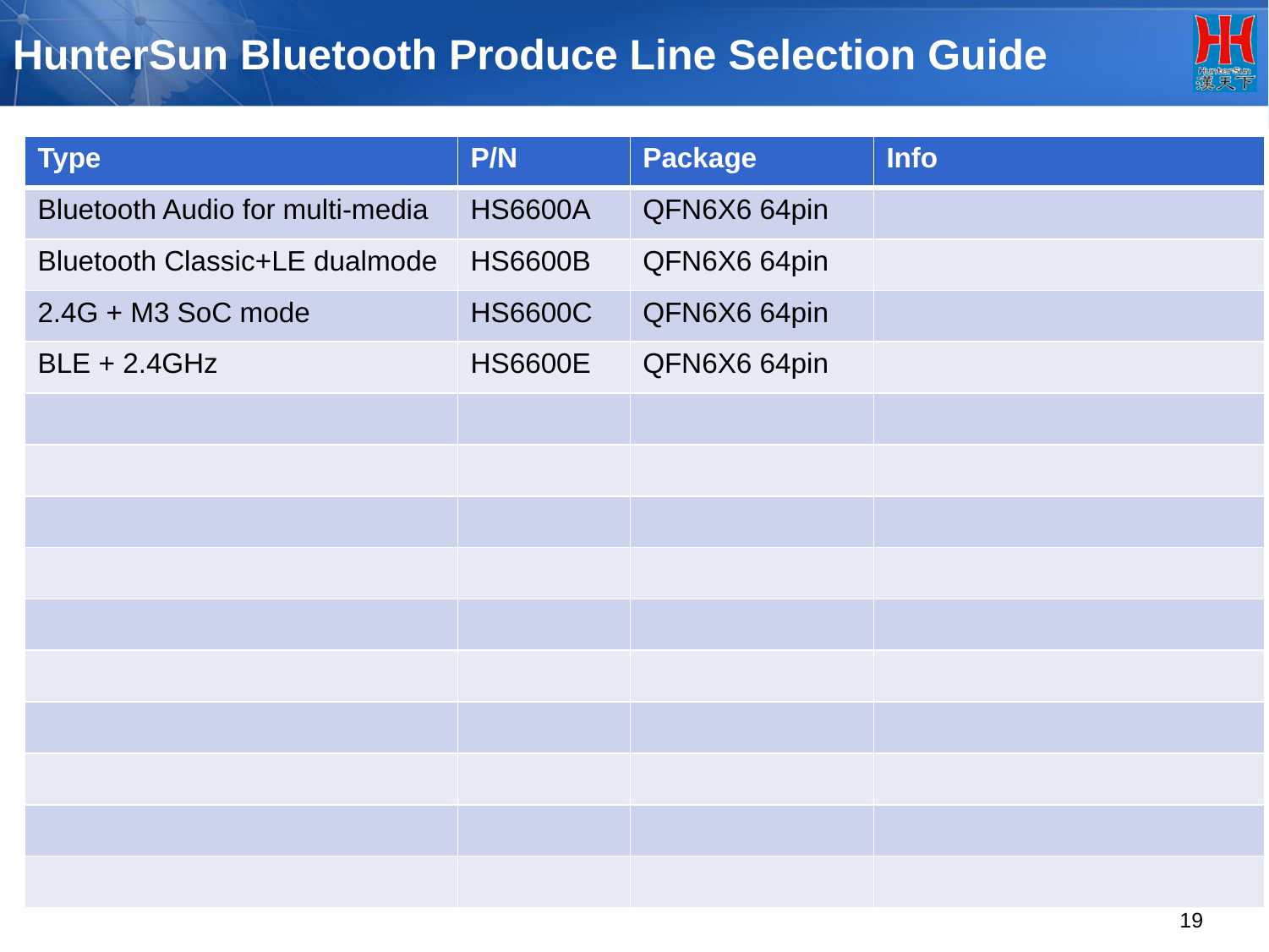

HunterSun Bluetooth Produce Line Selection Guide
| Type | P/N | Package | Info |
| --- | --- | --- | --- |
| Bluetooth Audio for multi-media | HS6600A | QFN6X6 64pin |  |
| Bluetooth Classic+LE dualmode | HS6600B | QFN6X6 64pin |  |
| 2.4G + M3 SoC mode | HS6600C | QFN6X6 64pin |  |
| BLE + 2.4GHz | HS6600E | QFN6X6 64pin |  |
|  |  |  |  |
|  |  |  |  |
|  |  |  |  |
|  |  |  |  |
|  |  |  |  |
|  |  |  |  |
|  |  |  |  |
|  |  |  |  |
|  |  |  |  |
|  |  |  |  |
19